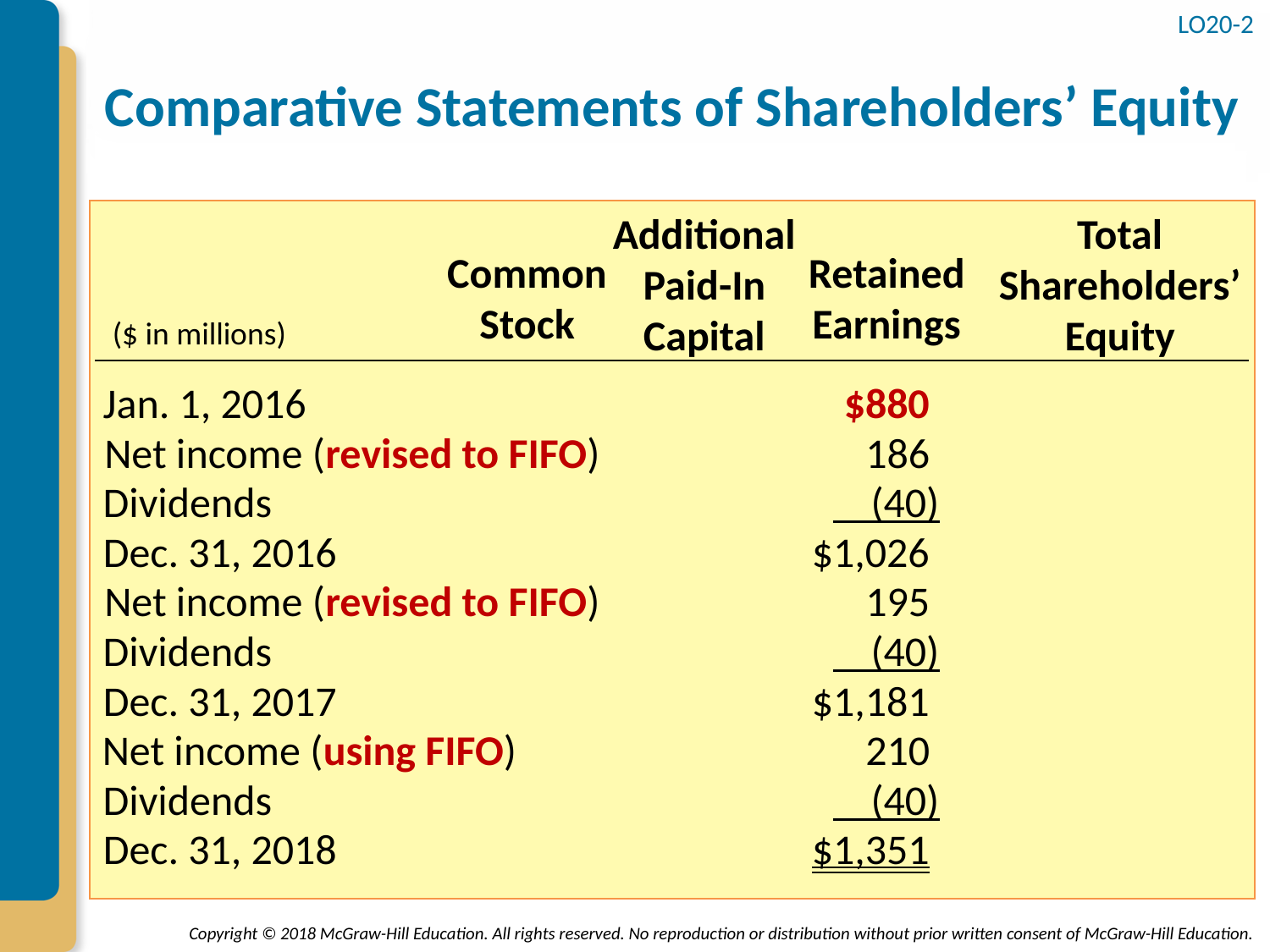

# Comparative Statements of Shareholders’ Equity
LO20-2

Additional
Paid-In
Capital
Total
Shareholders’
Equity
Common
Stock
Retained
Earnings
($ in millions)
Jan. 1, 2016
$880
Net income (revised to FIFO)
186
Dividends
    (40)
Dec. 31, 2016
$1,026
Net income (revised to FIFO)
195
Dividends
    (40)
Dec. 31, 2017
$1,181
Net income (using FIFO)
210
Dividends
    (40)
Dec. 31, 2018
$1,351